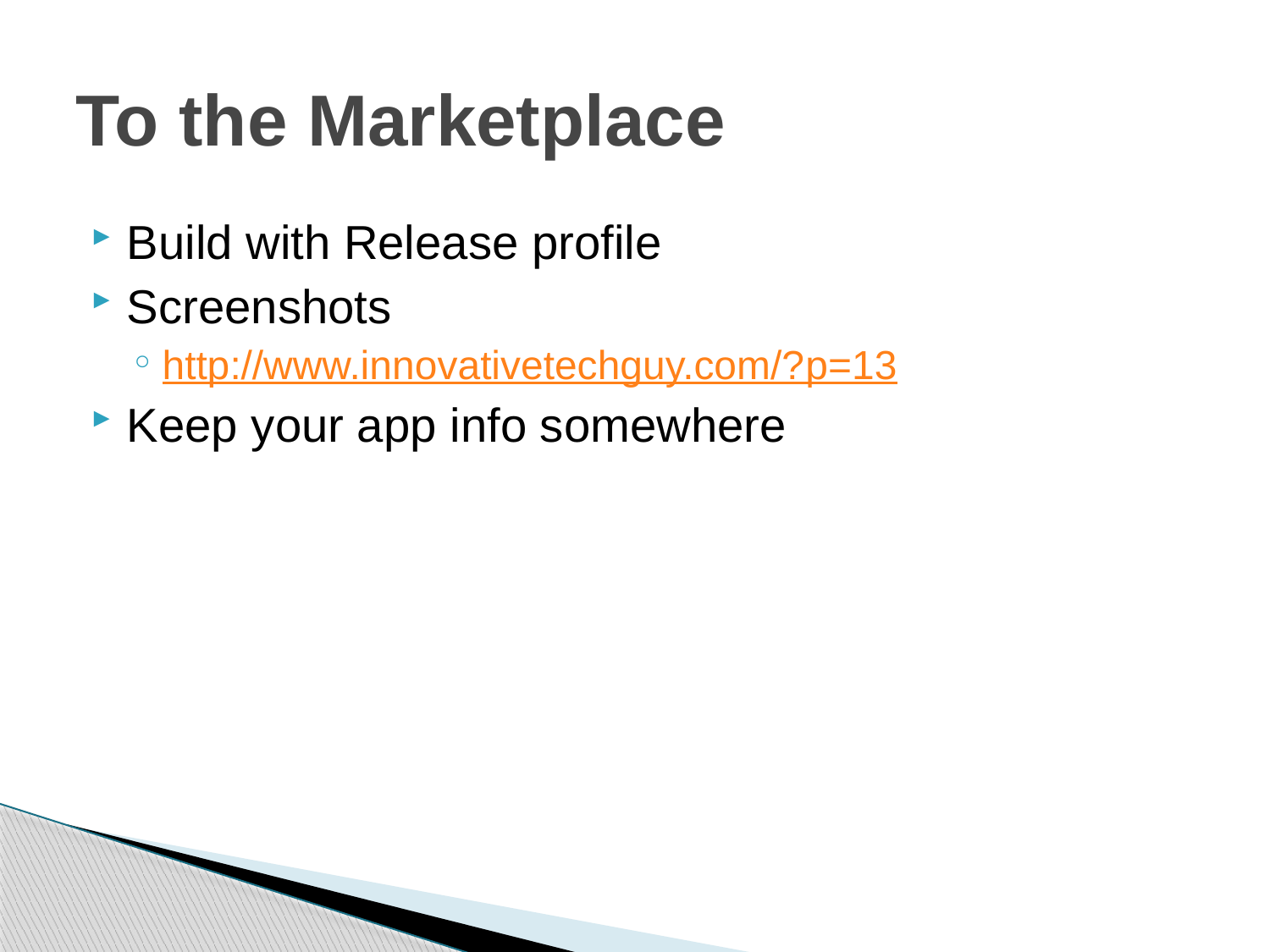

# To the Marketplace
Build with Release profile
Screenshots
http://www.innovativetechguy.com/?p=13
Keep your app info somewhere